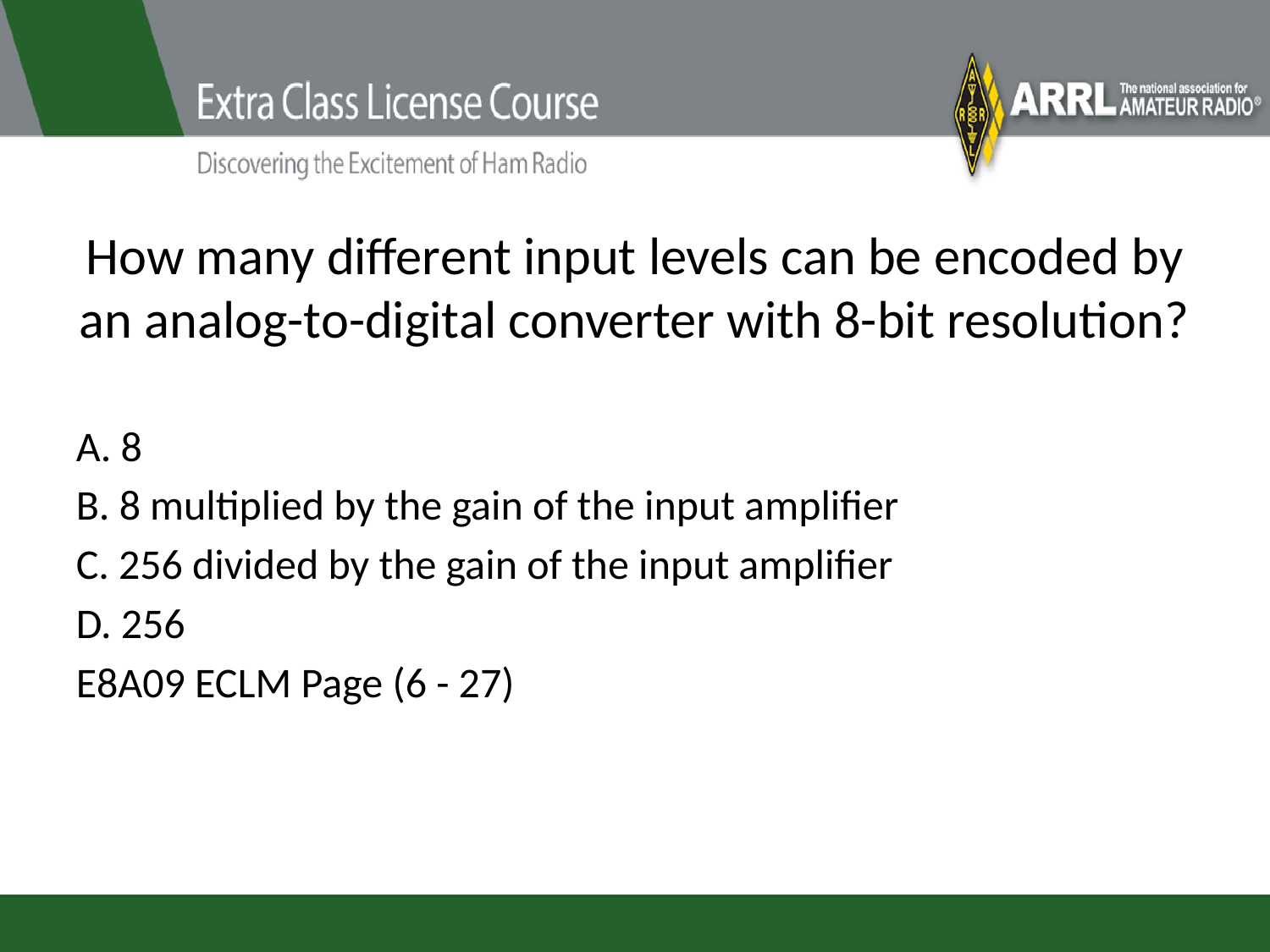

# How many different input levels can be encoded by an analog-to-digital converter with 8-bit resolution?
A. 8
B. 8 multiplied by the gain of the input amplifier
C. 256 divided by the gain of the input amplifier
D. 256
E8A09 ECLM Page (6 - 27)